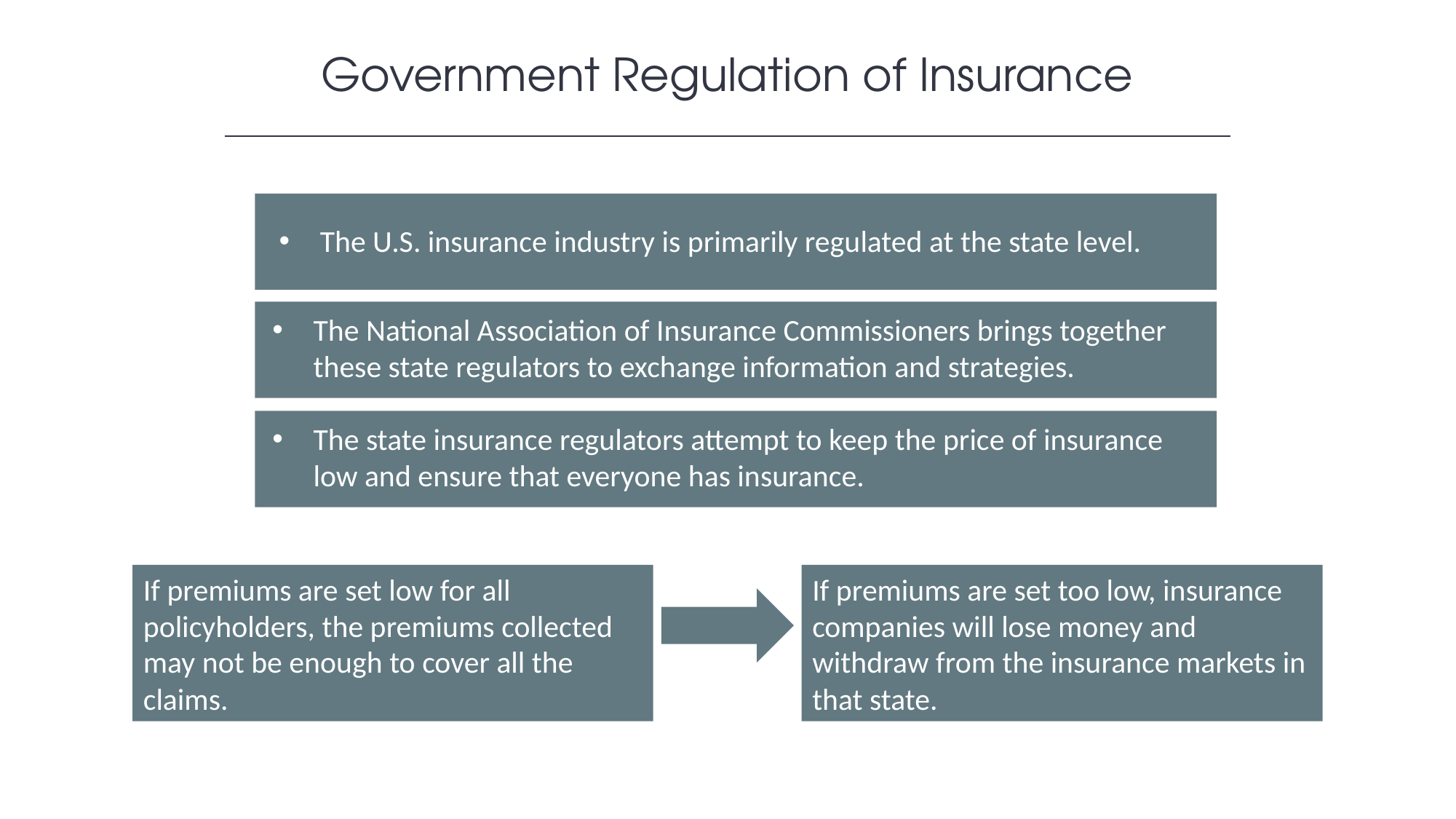

Government Regulation of Insurance

The U.S. insurance industry is primarily regulated at the state level.

The National Association of Insurance Commissioners brings together these state regulators to exchange information and strategies.

The state insurance regulators attempt to keep the price of insurance low and ensure that everyone has insurance.
If premiums are set low for all policyholders, the premiums collected may not be enough to cover all the claims.
If premiums are set too low, insurance companies will lose money and withdraw from the insurance markets in that state.